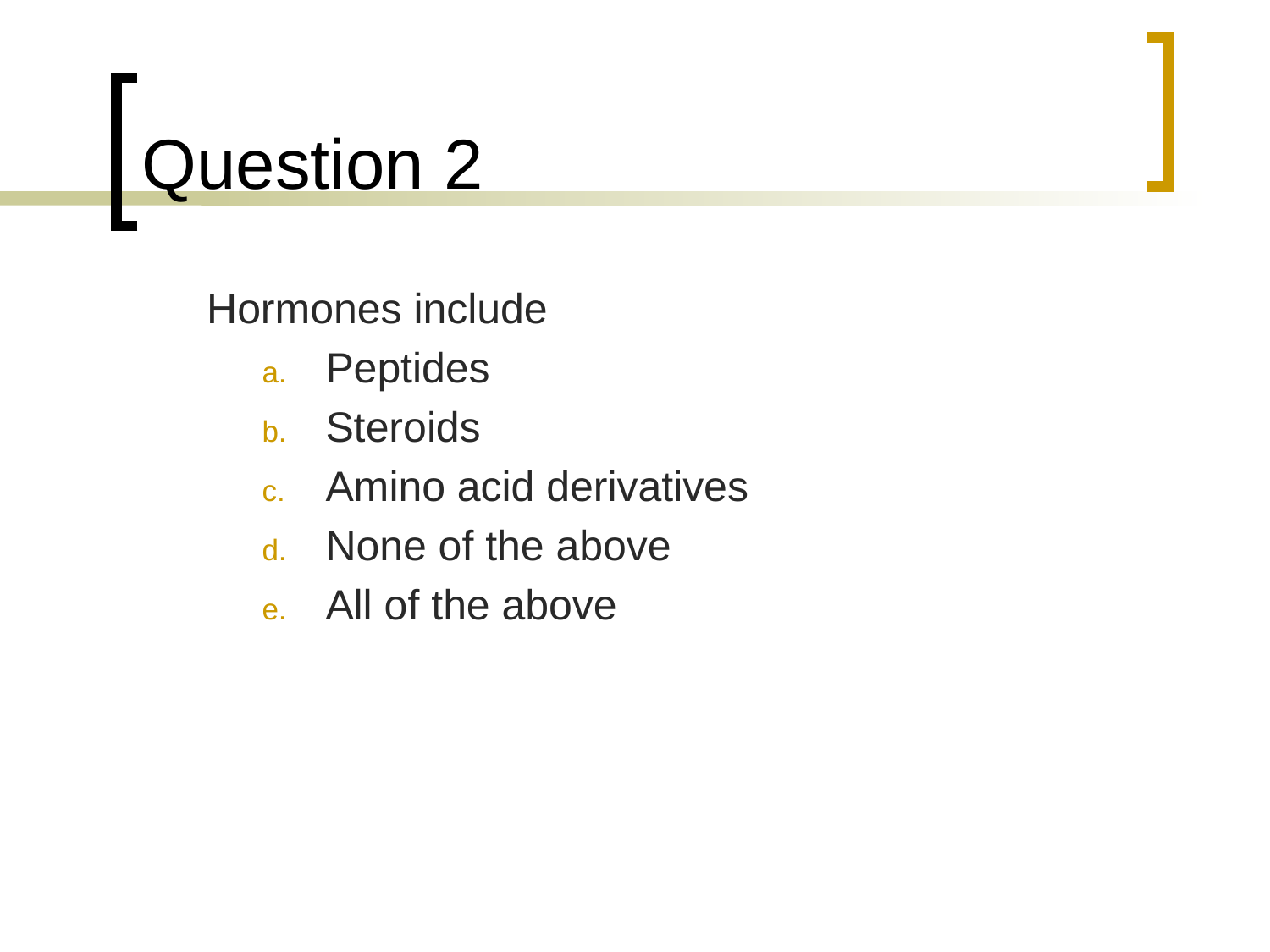

# Question 2
	Hormones include
Peptides
Steroids
Amino acid derivatives
None of the above
All of the above